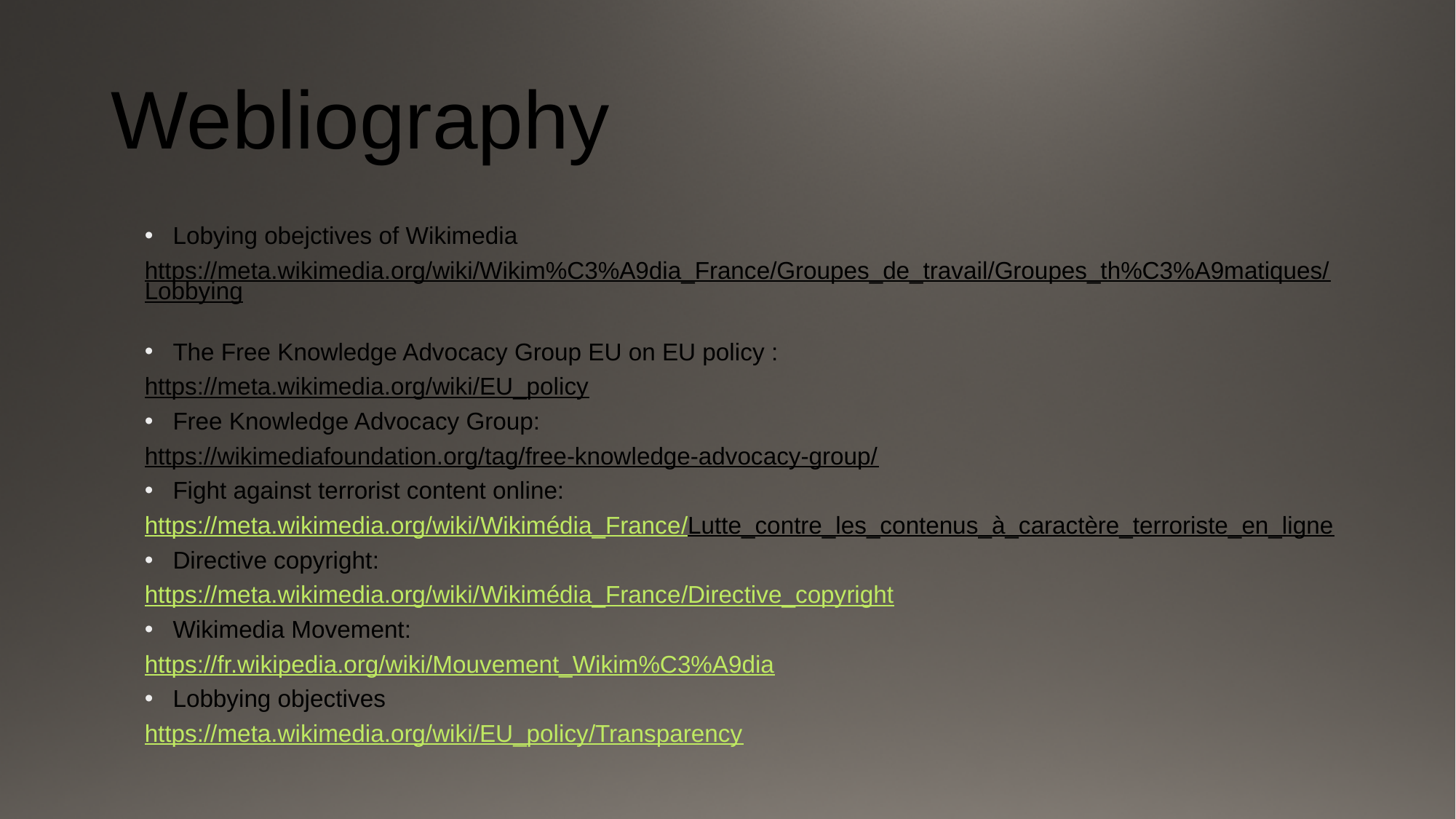

# Webliography
Lobying obejctives of Wikimedia​
https://meta.wikimedia.org/wiki/Wikim%C3%A9dia_France/Groupes_de_travail/Groupes_th%C3%A9matiques/Lobbying​
The Free Knowledge Advocacy Group EU on EU policy : ​
https://meta.wikimedia.org/wiki/EU_policy​
Free Knowledge Advocacy Group:​
https://wikimediafoundation.org/tag/free-knowledge-advocacy-group/​
Fight against terrorist content online: ​
https://meta.wikimedia.org/wiki/Wikimédia_France/Lutte_contre_les_contenus_à_caractère_terroriste_en_ligne​
Directive copyright​:
https://meta.wikimedia.org/wiki/Wikimédia_France/Directive_copyright
Wikimedia Movement:
https://fr.wikipedia.org/wiki/Mouvement_Wikim%C3%A9dia
Lobbying objectives
https://meta.wikimedia.org/wiki/EU_policy/Transparency